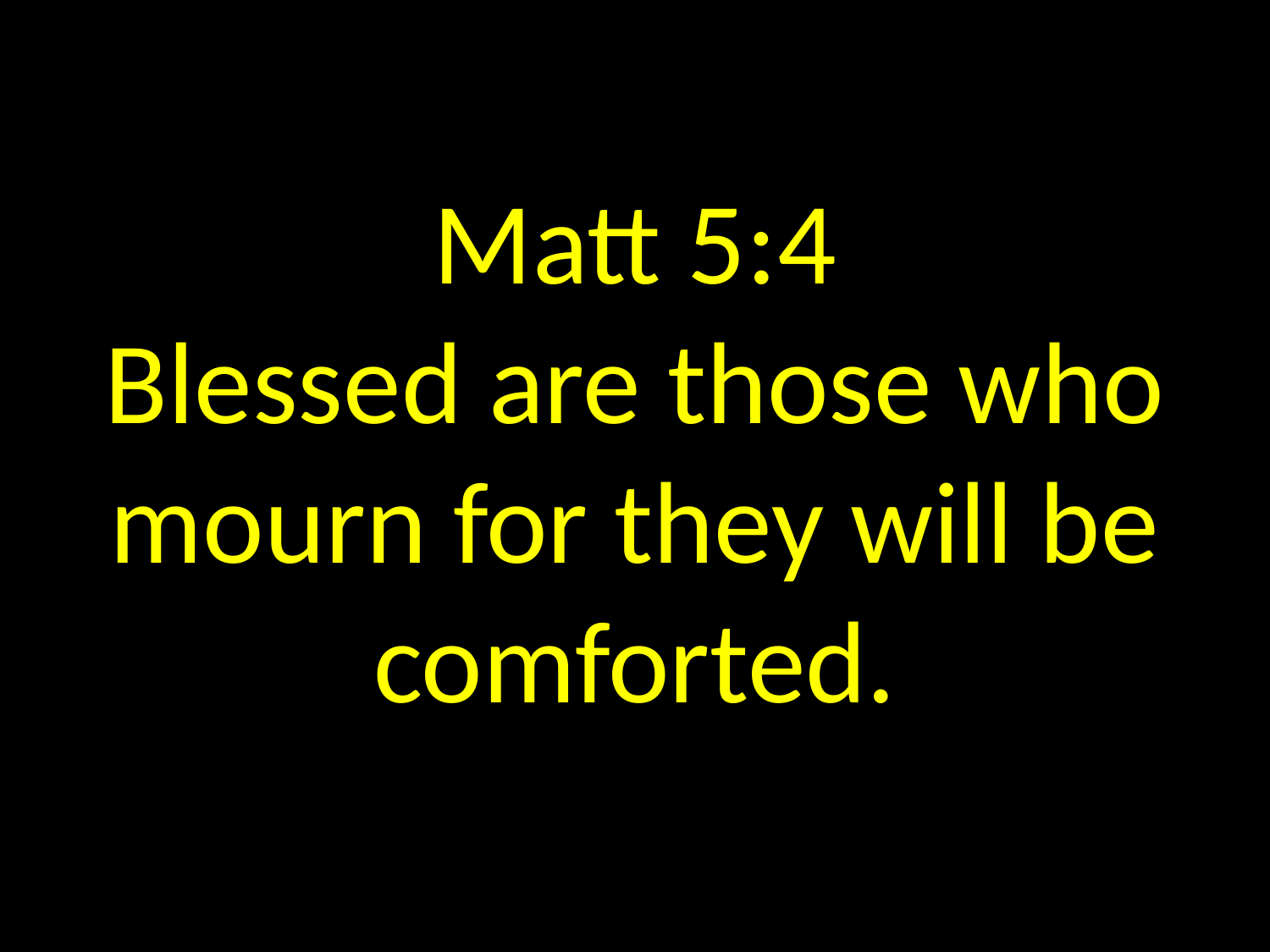

# Matt 5:4 Blessed are those who mourn for they will be comforted.